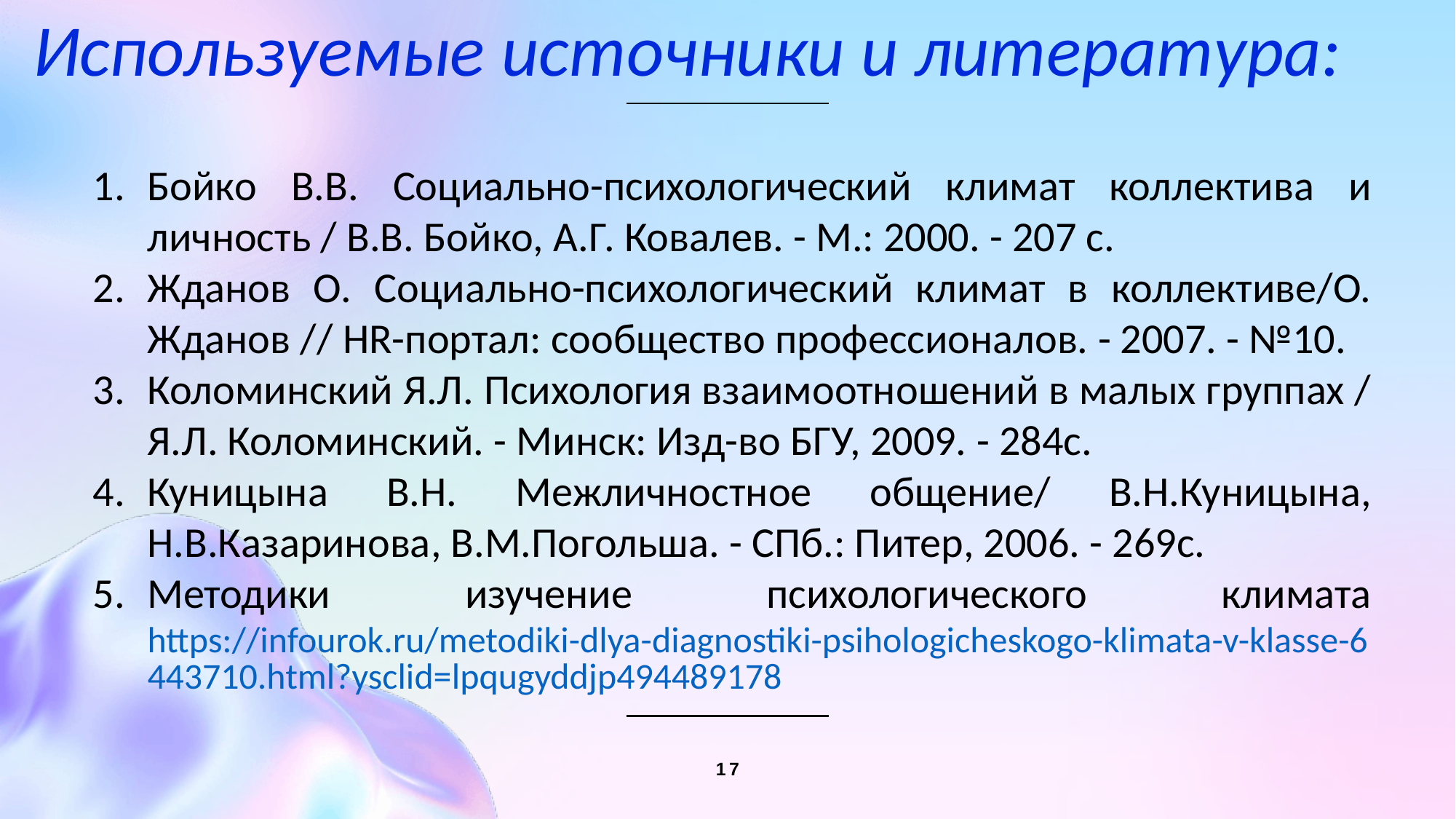

# Используемые источники и литература:
Бойко В.В. Социально-психологический климат коллектива и личность / В.В. Бойко, А.Г. Ковалев. - М.: 2000. - 207 с.
Жданов О. Социально-психологический климат в коллективе/О. Жданов // HR-портал: сообщество профессионалов. - 2007. - №10.
Коломинский Я.Л. Психология взаимоотношений в малых группах / Я.Л. Коломинский. - Минск: Изд-во БГУ, 2009. - 284с.
Куницына В.Н. Межличностное общение/ В.Н.Куницына, Н.В.Казаринова, В.М.Погольша. - СПб.: Питер, 2006. - 269с.
Методики изучение психологического климата https://infourok.ru/metodiki-dlya-diagnostiki-psihologicheskogo-klimata-v-klasse-6443710.html?ysclid=lpqugyddjp494489178
17